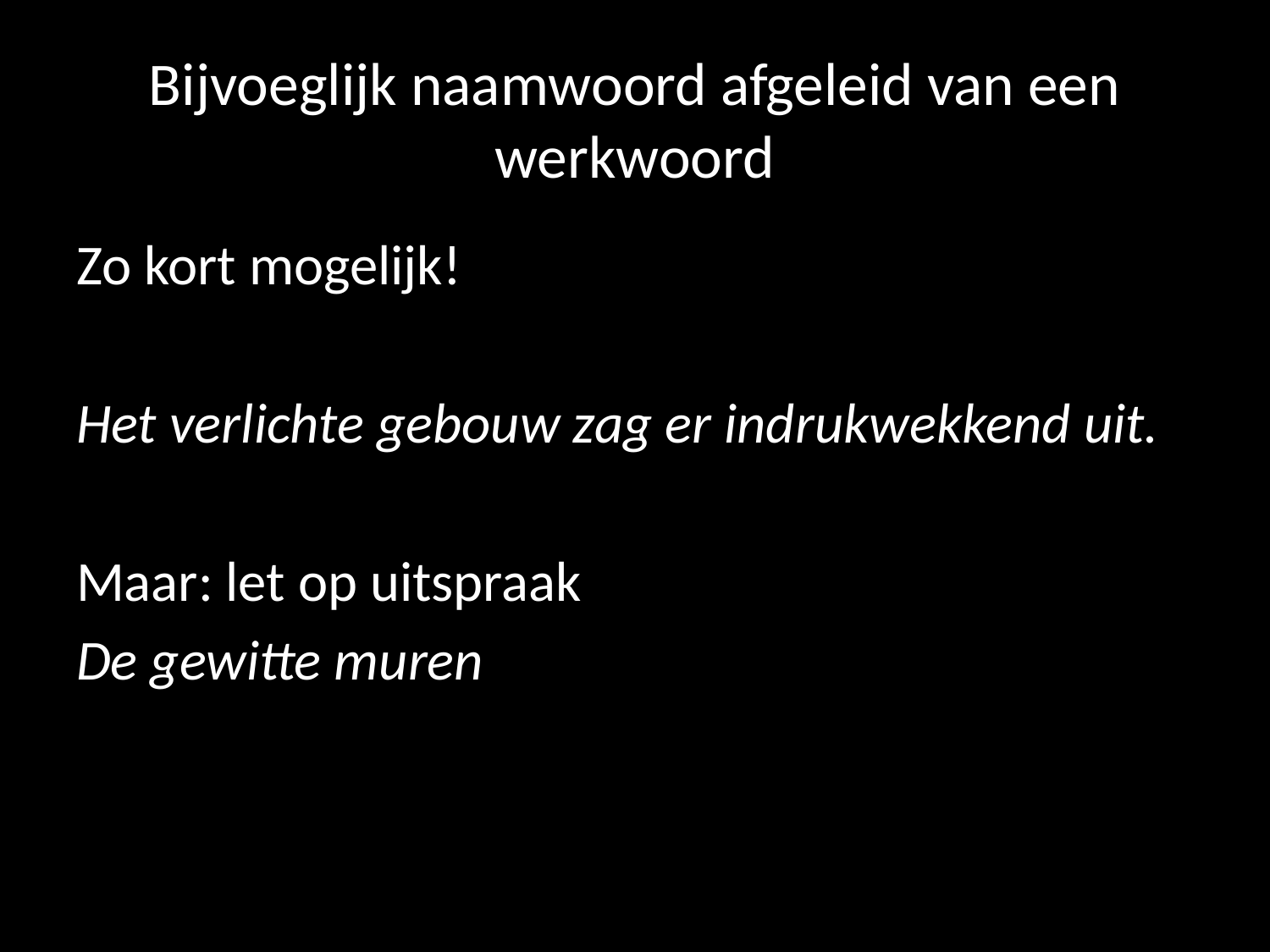

# Bijvoeglijk naamwoord afgeleid van een werkwoord
Zo kort mogelijk!

Het verlichte gebouw zag er indrukwekkend uit.

Maar: let op uitspraak
De gewitte muren